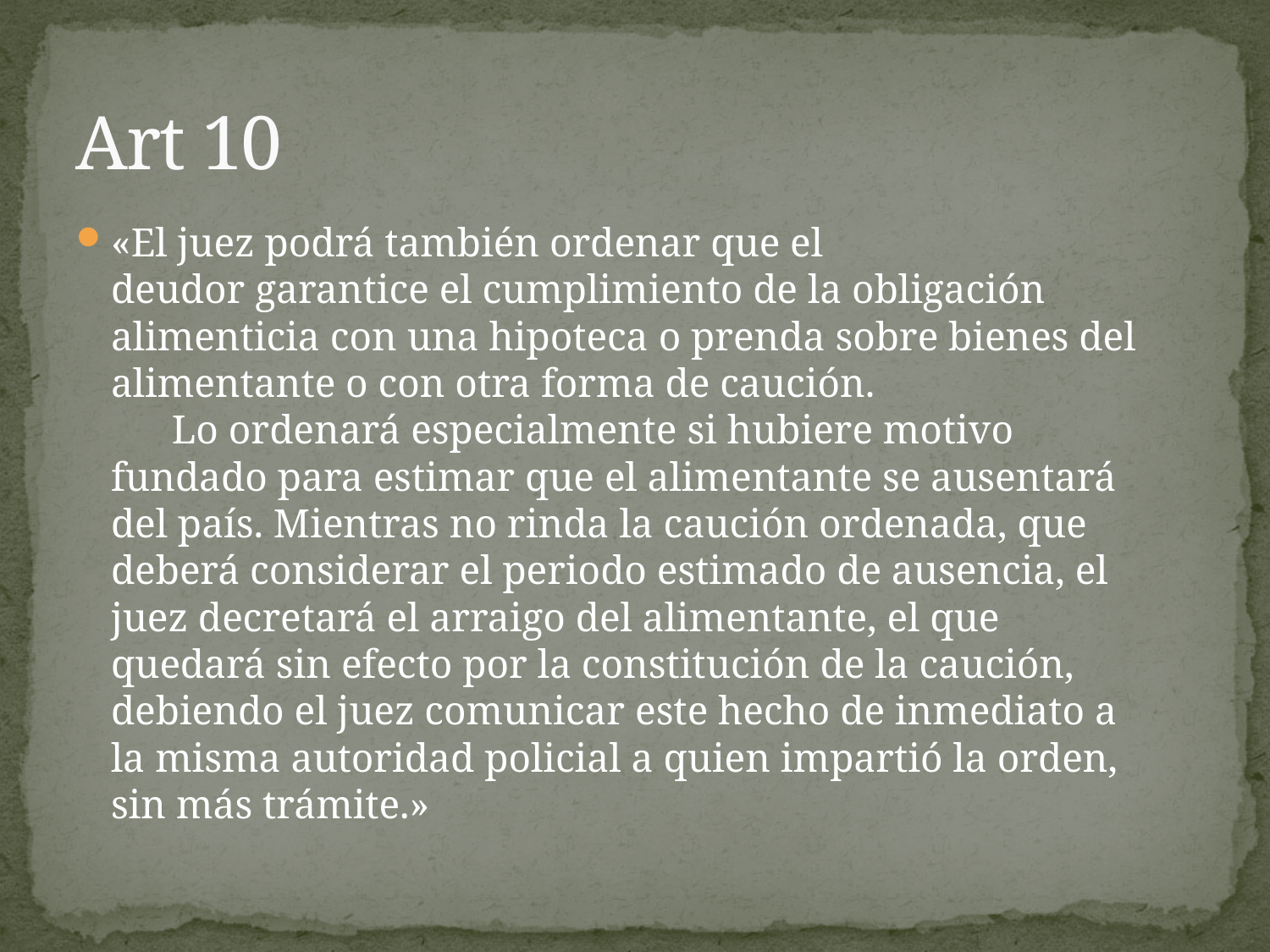

# Art 10
«El juez podrá también ordenar que el
deudor garantice el cumplimiento de la obligación
alimenticia con una hipoteca o prenda sobre bienes del
alimentante o con otra forma de caución.
      Lo ordenará especialmente si hubiere motivo
fundado para estimar que el alimentante se ausentará
del país. Mientras no rinda la caución ordenada, que
deberá considerar el periodo estimado de ausencia, el
juez decretará el arraigo del alimentante, el que
quedará sin efecto por la constitución de la caución,
debiendo el juez comunicar este hecho de inmediato a
la misma autoridad policial a quien impartió la orden,
sin más trámite.»